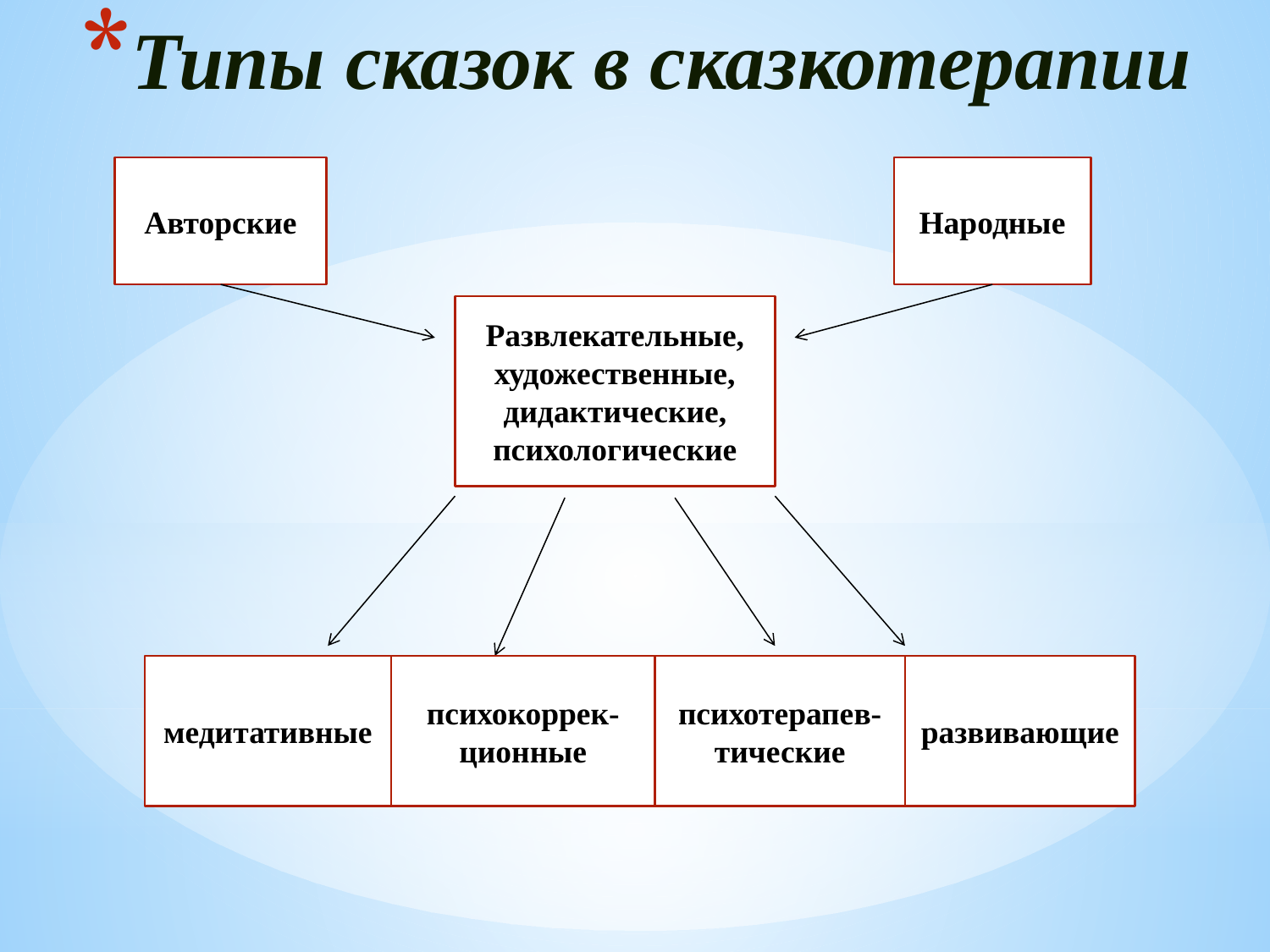

# Типы сказок в сказкотерапии
Авторские
Народные
Развлекательные,
художественные,
дидактические,
психологические
медитативные
психокоррек-ционные
психотерапев-тические
развивающие